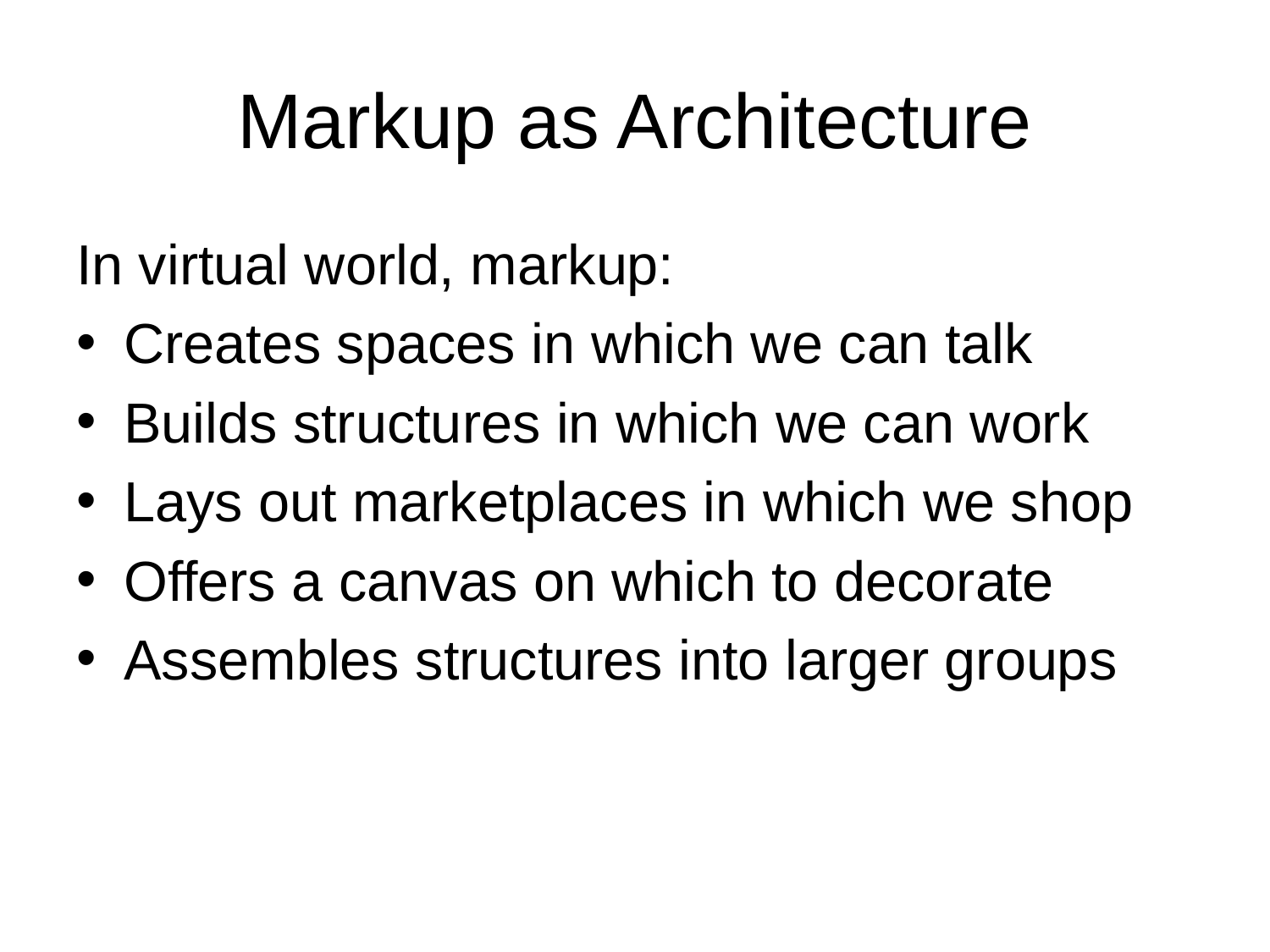

# Markup as Architecture
In virtual world, markup:
Creates spaces in which we can talk
Builds structures in which we can work
Lays out marketplaces in which we shop
Offers a canvas on which to decorate
Assembles structures into larger groups